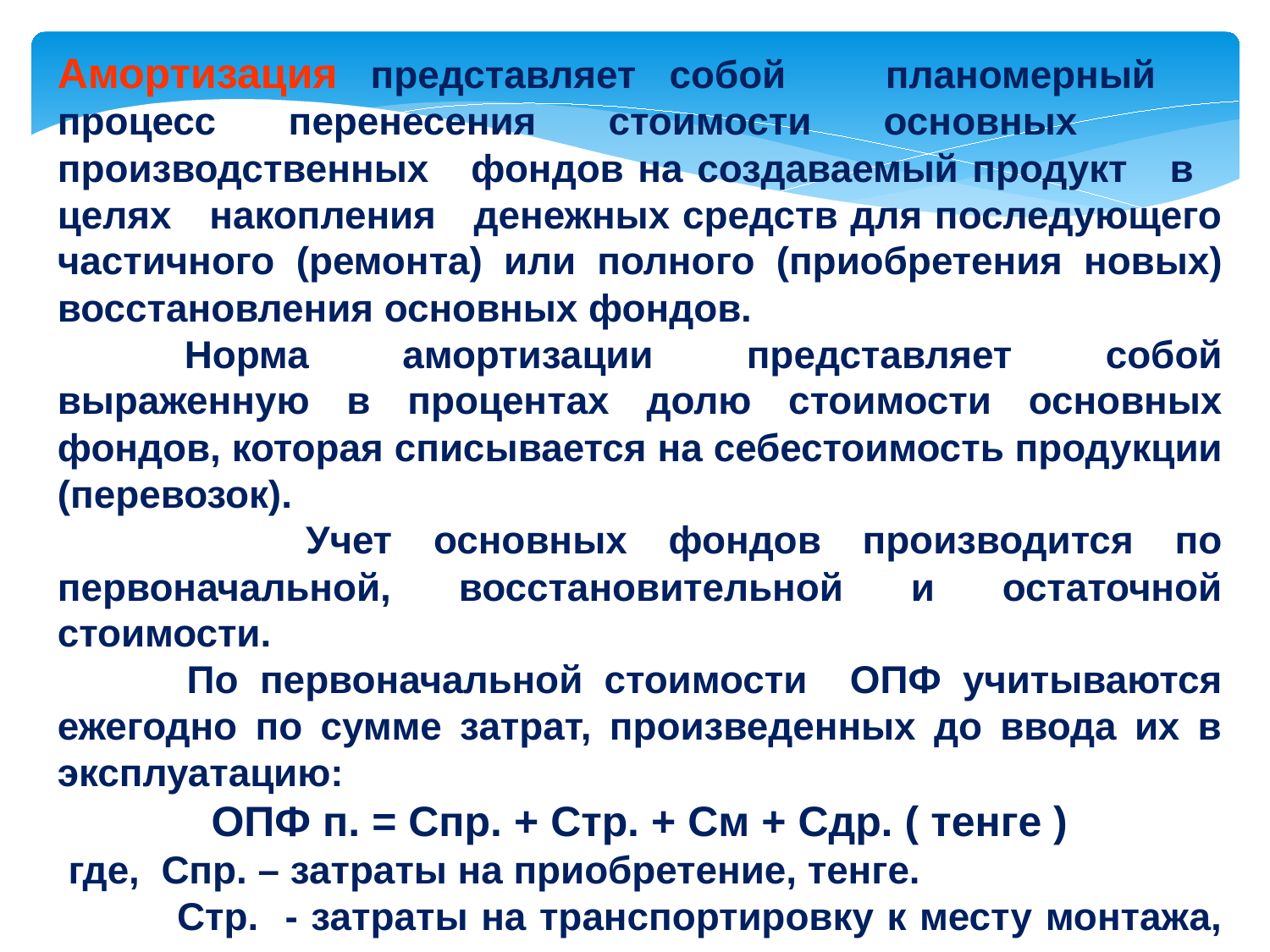

Амортизация представляет собой   планомерный   процесс перенесения стоимости основных   производственных   фондов на создаваемый продукт   в   целях   накопления   денежных средств для последующего частичного (ремонта) или полно­го (приобретения новых) восстановления основных фондов.
	Норма амортизации представляет собой выраженную в процентах долю стоимости основных фондов, которая списы­вается на себестоимость продукции (перевозок).
      Учет основных фондов производится по первоначальной, восстановительной и остаточной стоимости.
      По первоначальной стоимости  ОПФ учитываются ежегодно по сумме затрат, произведенных до ввода их в эксплуатацию:
 ОПФ п. = Спр. + Стр. + См + Сдр. ( тенге )
 где,  Спр. – затраты на приобретение, тенге.
         Стр.  - затраты на транспортировку к месту монтажа, тенге.
         См    -  затраты на монтажные работы, тенге.
         Сдр. - другие затраты, связанные с вводом в  эксплуатацию, тенге.